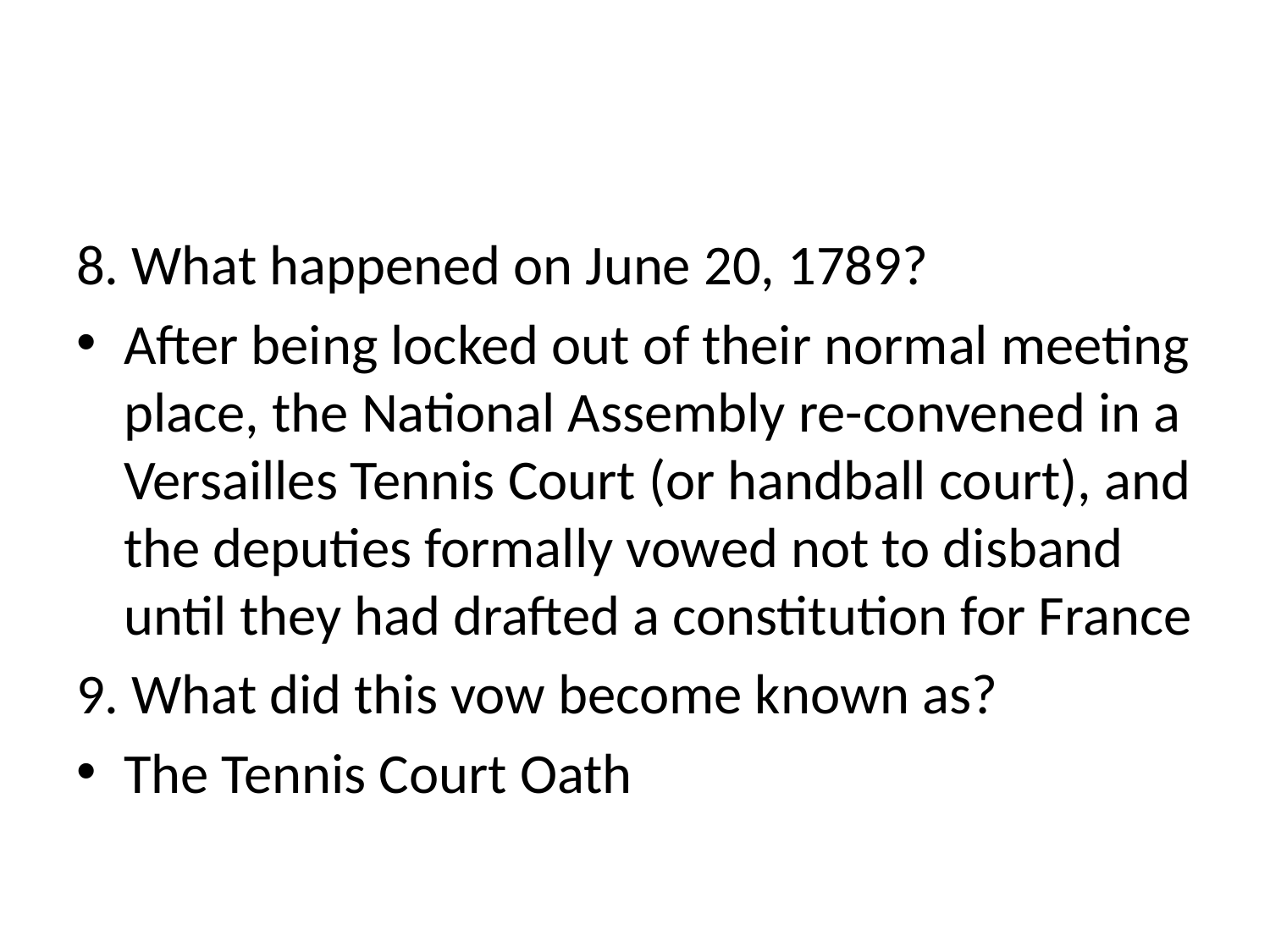

#
8. What happened on June 20, 1789?
After being locked out of their normal meeting place, the National Assembly re-convened in a Versailles Tennis Court (or handball court), and the deputies formally vowed not to disband until they had drafted a constitution for France
9. What did this vow become known as?
The Tennis Court Oath